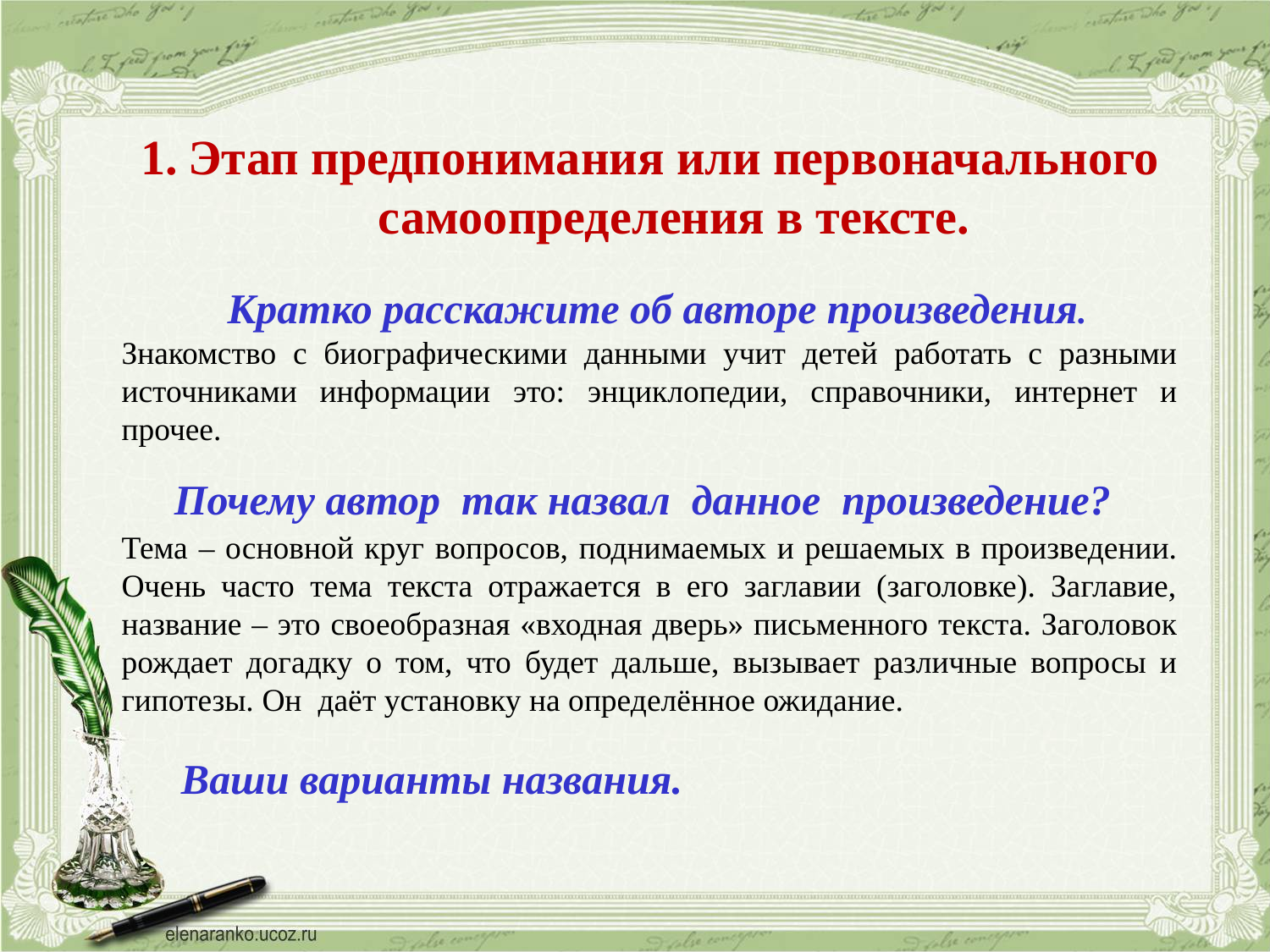

Этап предпонимания или первоначального самоопределения в тексте.

          Кратко расскажите об авторе произведения.
Знакомство с биографическими данными учит детей работать с разными источниками информации это: энциклопедии, справочники, интернет и прочее.

Тема – основной круг вопросов, поднимаемых и решаемых в произведении. Очень часто тема текста отражается в его заглавии (заголовке). Заглавие, название – это своеобразная «входная дверь» письменного текста. Заголовок рождает догадку о том, что будет дальше, вызывает различные вопросы и гипотезы. Он  даёт установку на определённое ожидание.

         Почему автор  так назвал  данное  произведение?

Ваши варианты названия.